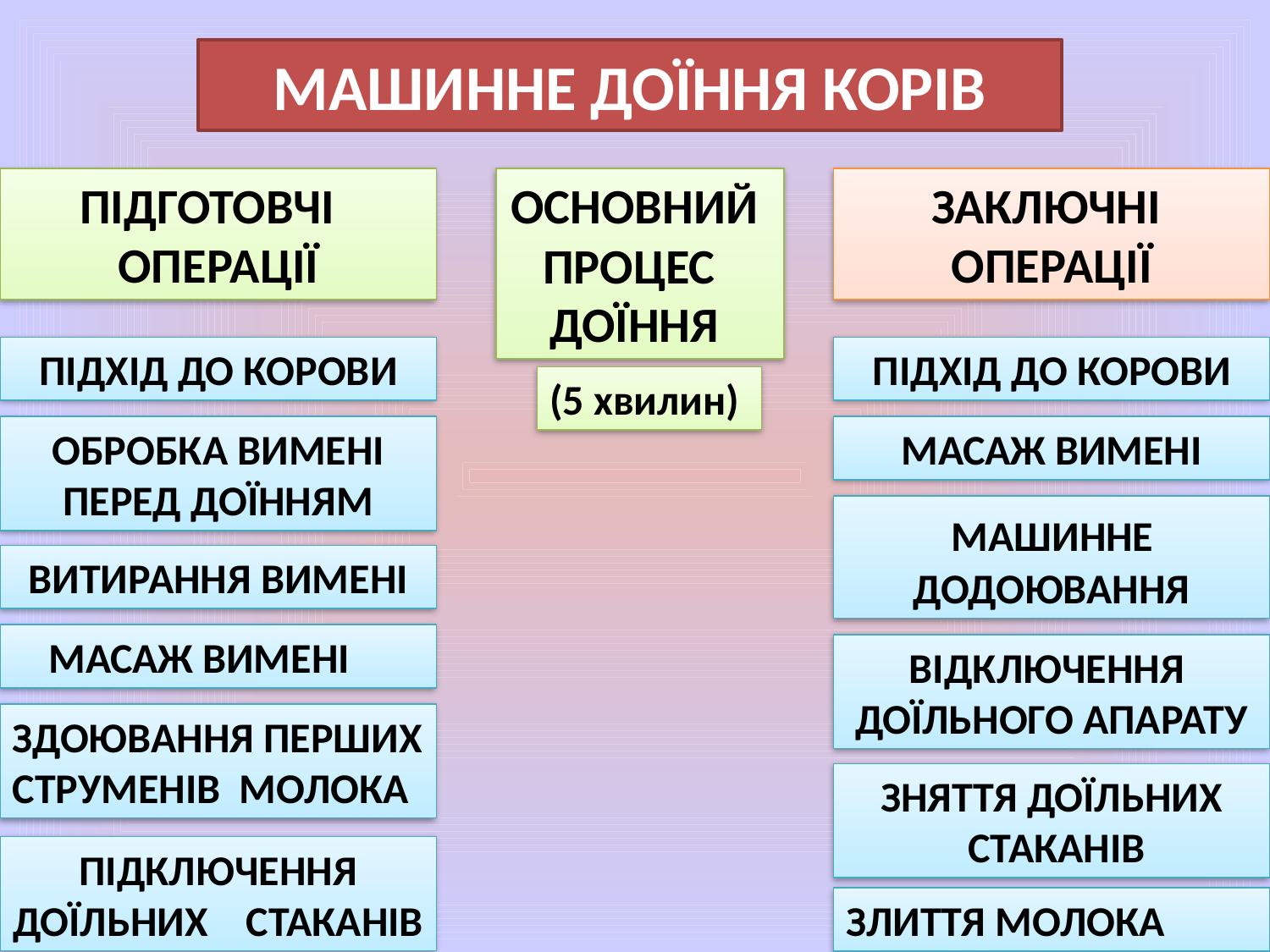

# МАШИННЕ ДОЇННЯ КОРІВ
ПІДГОТОВЧІ
ОПЕРАЦІЇ
ОСНОВНИЙ
ПРОЦЕС
ДОЇННЯ
ЗАКЛЮЧНІ
ОПЕРАЦІЇ
ПІДХІД ДО КОРОВИ
ПІДХІД ДО КОРОВИ
(5 хвилин)
МАСАЖ ВИМЕНІ
ОБРОБКА ВИМЕНІ ПЕРЕД ДОЇННЯМ
 МАШИННЕ
ДОДОЮВАННЯ
ВИТИРАННЯ ВИМЕНІ
МАСАЖ ВИМЕНІ
ВІДКЛЮЧЕННЯ
ДОЇЛЬНОГО АПАРАТУ
ЗДОЮВАННЯ ПЕРШИХ
СТРУМЕНІВ  МОЛОКА
ЗНЯТТЯ ДОЇЛЬНИХ
 СТАКАНІВ
ПІДКЛЮЧЕННЯ ДОЇЛЬНИХ    СТАКАНІВ
ЗЛИТТЯ МОЛОКА